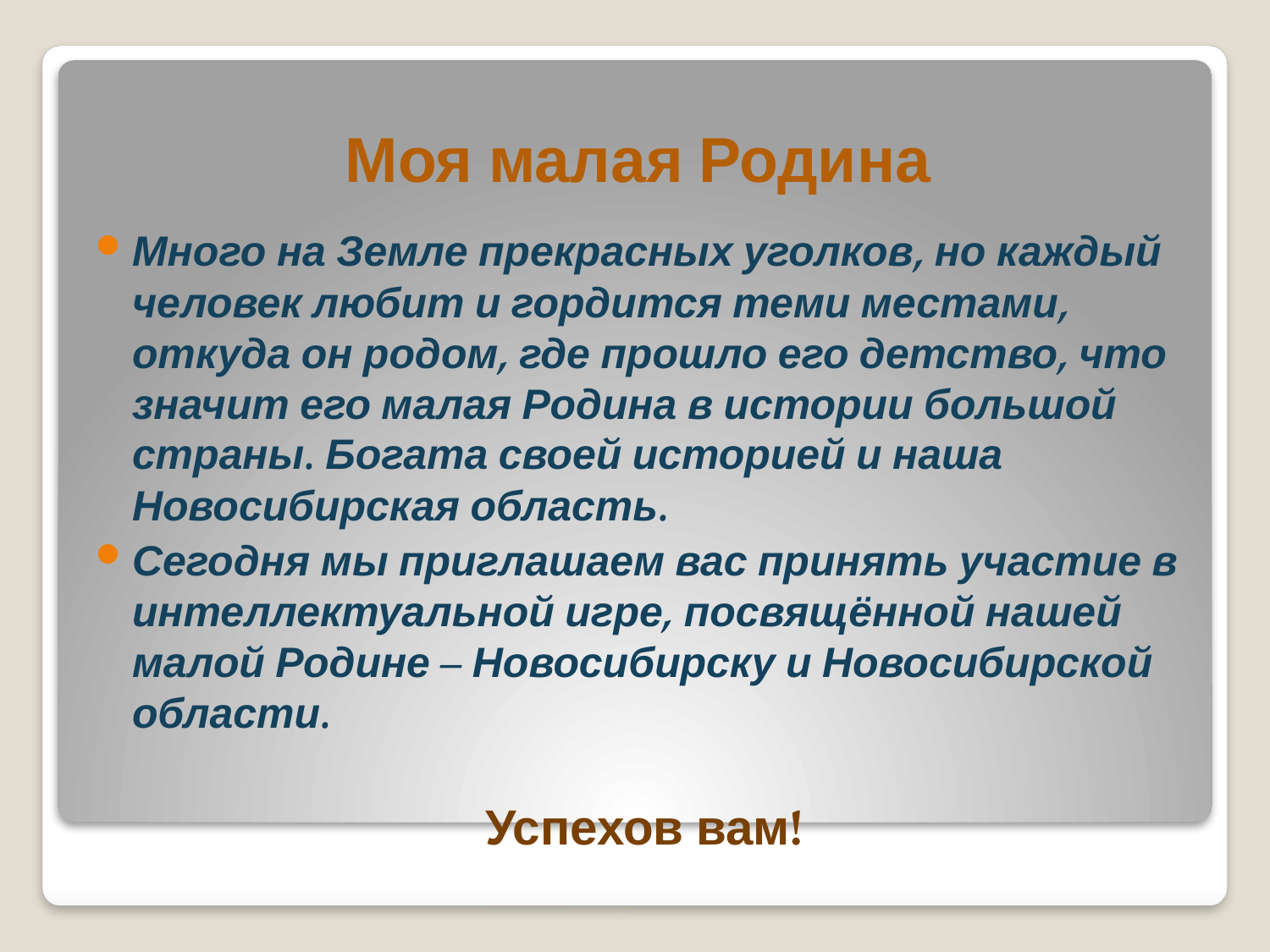

# Моя малая Родина
Много на Земле прекрасных уголков, но каждый человек любит и гордится теми местами, откуда он родом, где прошло его детство, что значит его малая Родина в истории большой страны. Богата своей историей и наша Новосибирская область.
Сегодня мы приглашаем вас принять участие в интеллектуальной игре, посвящённой нашей малой Родине – Новосибирску и Новосибирской области.

Успехов вам!